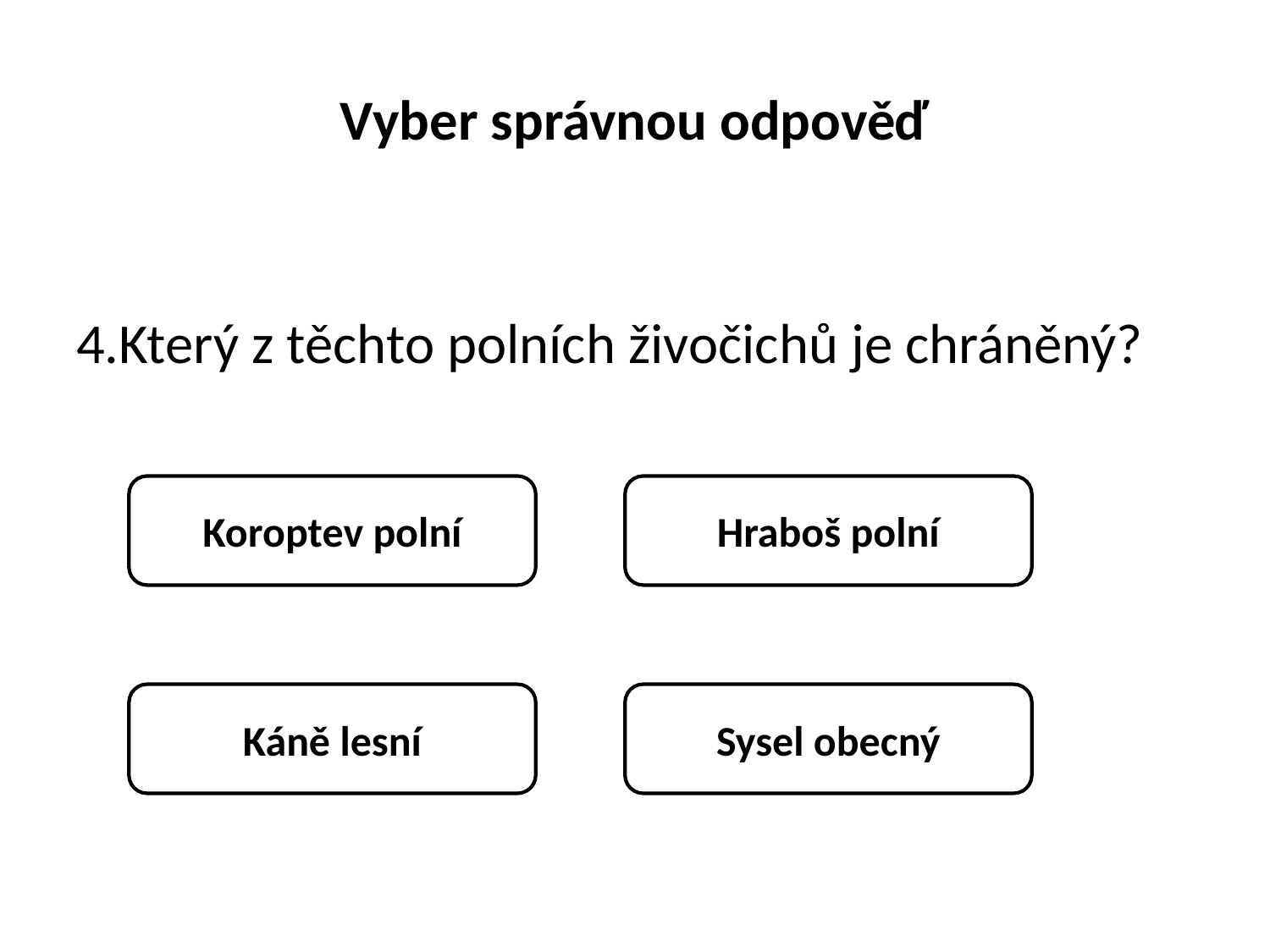

# Vyber správnou odpověď

4.Který z těchto polních živočichů je chráněný?
Koroptev polní
Hraboš polní
Káně lesní
Sysel obecný